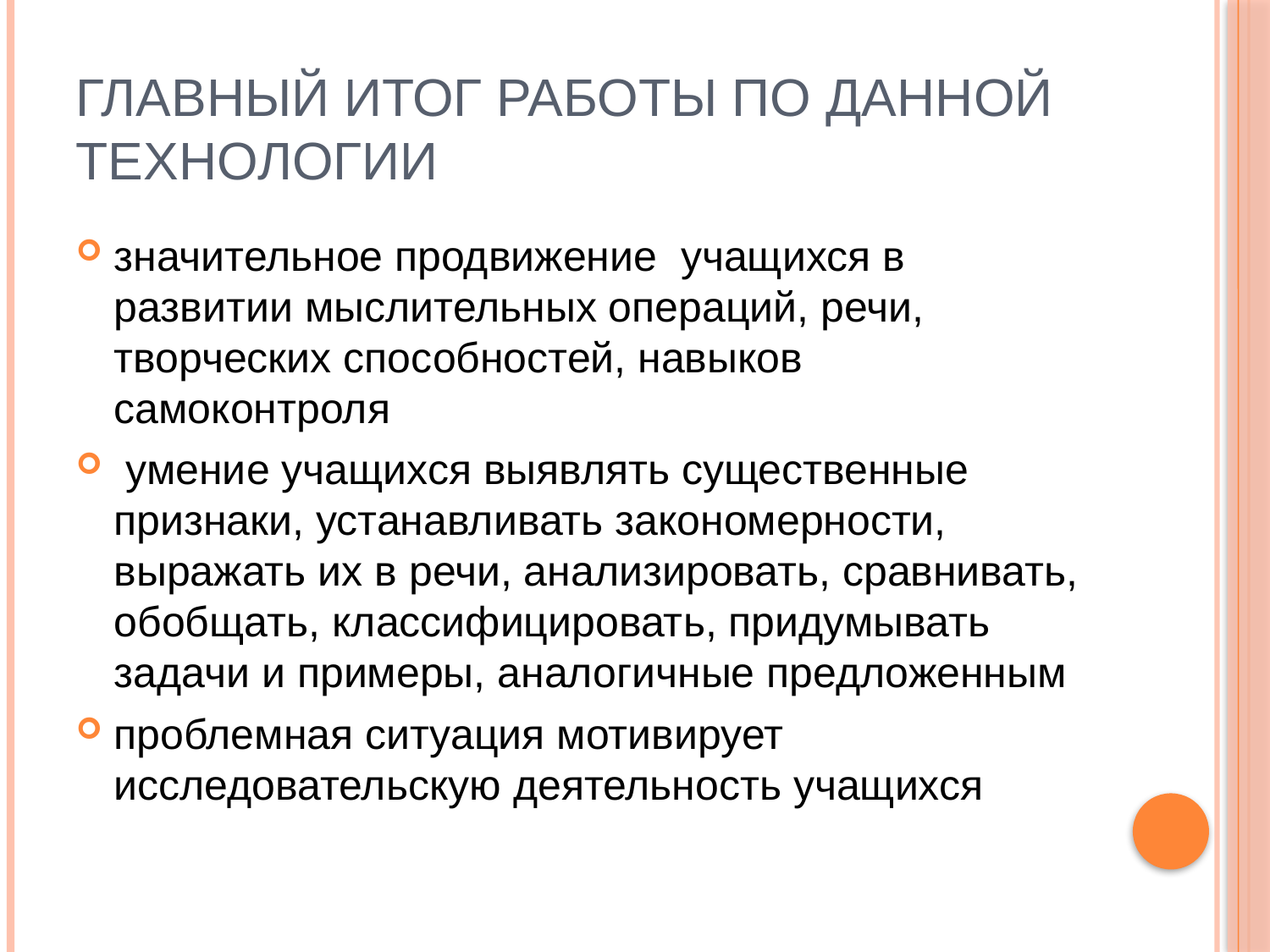

# главный итог работы по данной технологии
значительное продвижение  учащихся в развитии мыслительных операций, речи, творческих способностей, навыков самоконтроля
 умение учащихся выявлять существенные признаки, устанавливать закономерности, выражать их в речи, анализировать, сравнивать, обобщать, классифицировать, придумывать задачи и примеры, аналогичные предложенным
проблемная ситуация мотивирует исследовательскую деятельность учащихся